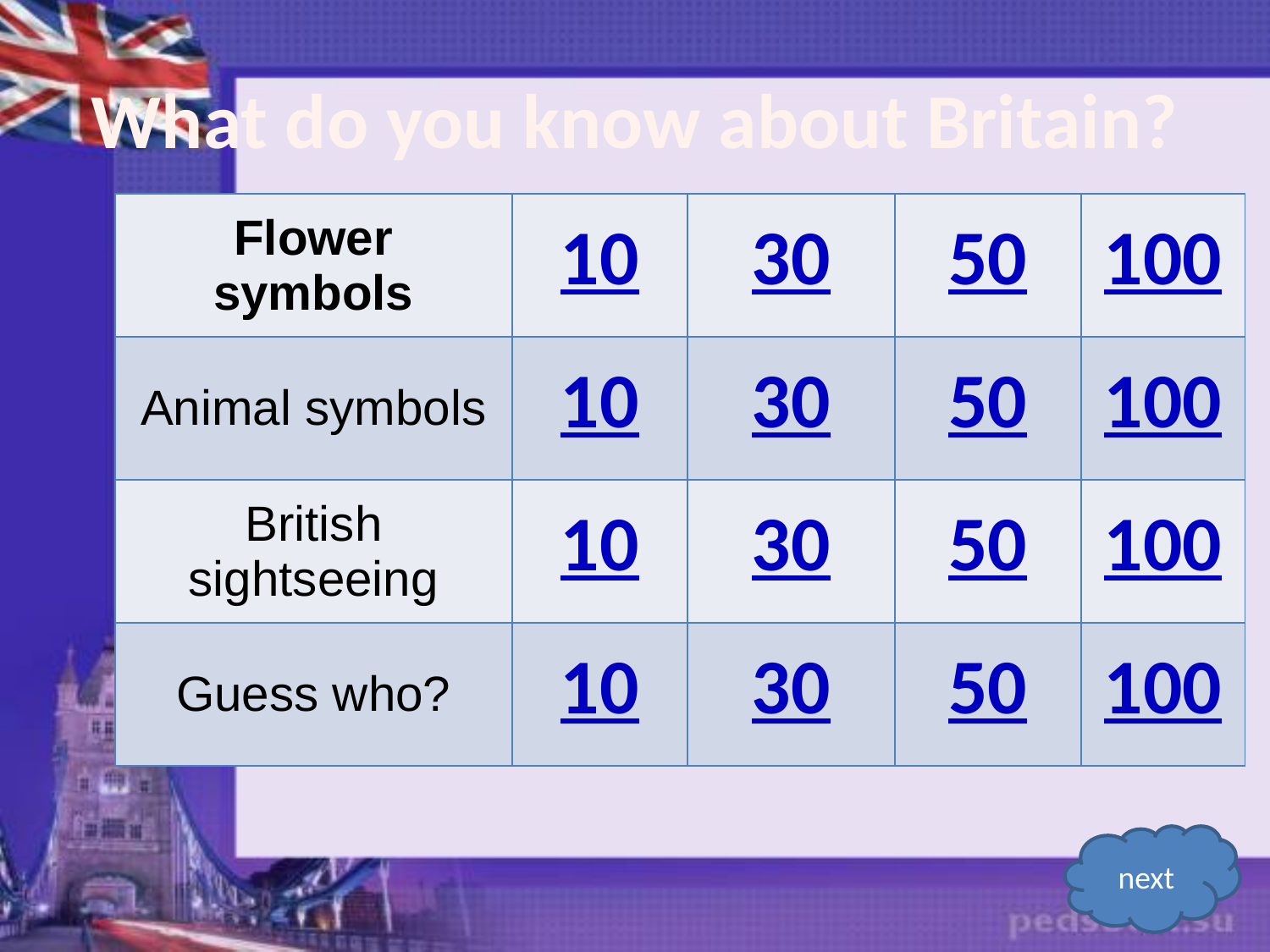

# What do you know about Britain?
| Flower symbols | 10 | 30 | 50 | 100 |
| --- | --- | --- | --- | --- |
| Animal symbols | 10 | 30 | 50 | 100 |
| British sightseeing | 10 | 30 | 50 | 100 |
| Guess who? | 10 | 30 | 50 | 100 |
next